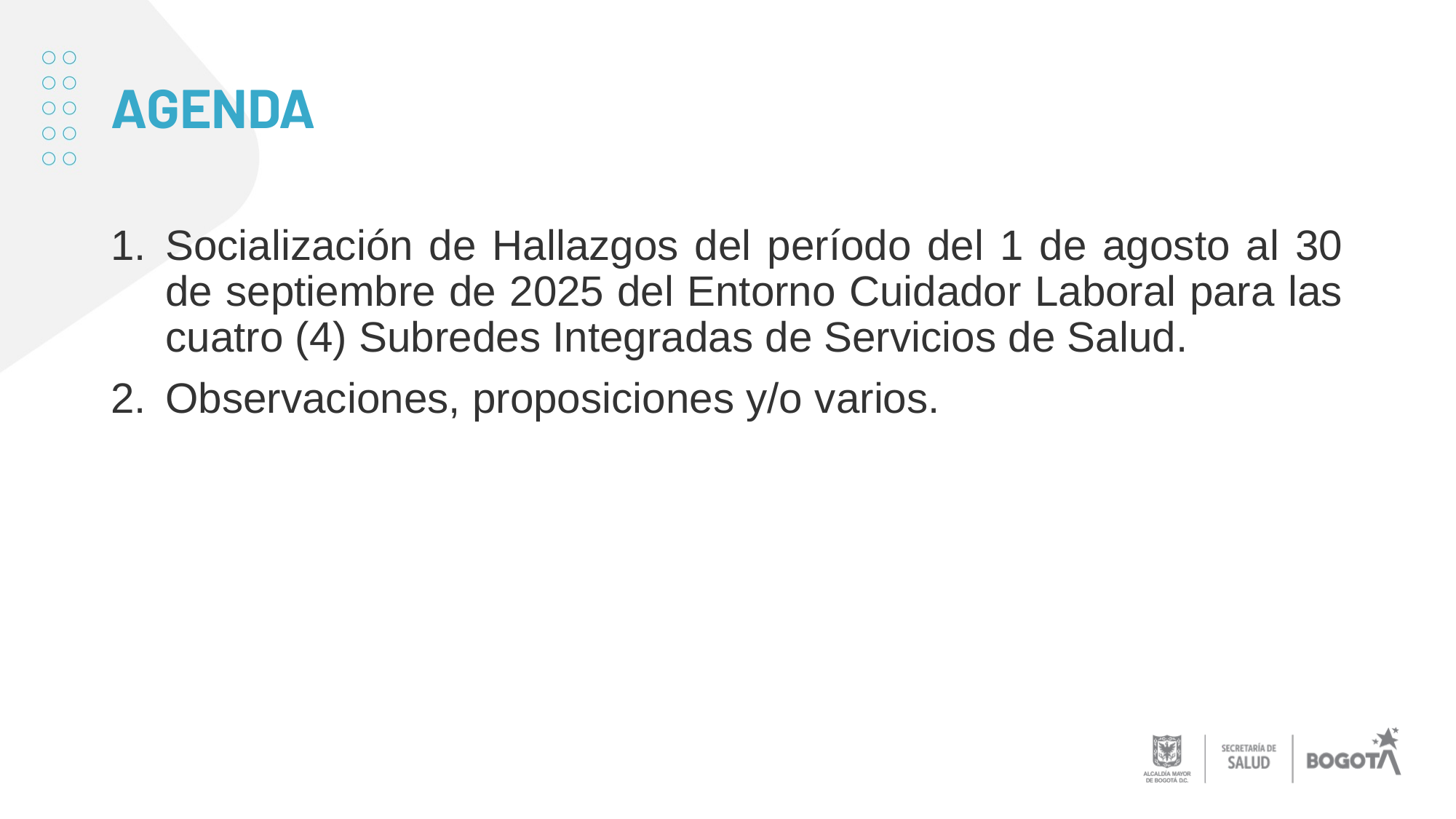

# AGENDA
Socialización de Hallazgos del período del 1 de agosto al 30 de septiembre de 2025 del Entorno Cuidador Laboral para las cuatro (4) Subredes Integradas de Servicios de Salud.
Observaciones, proposiciones y/o varios.